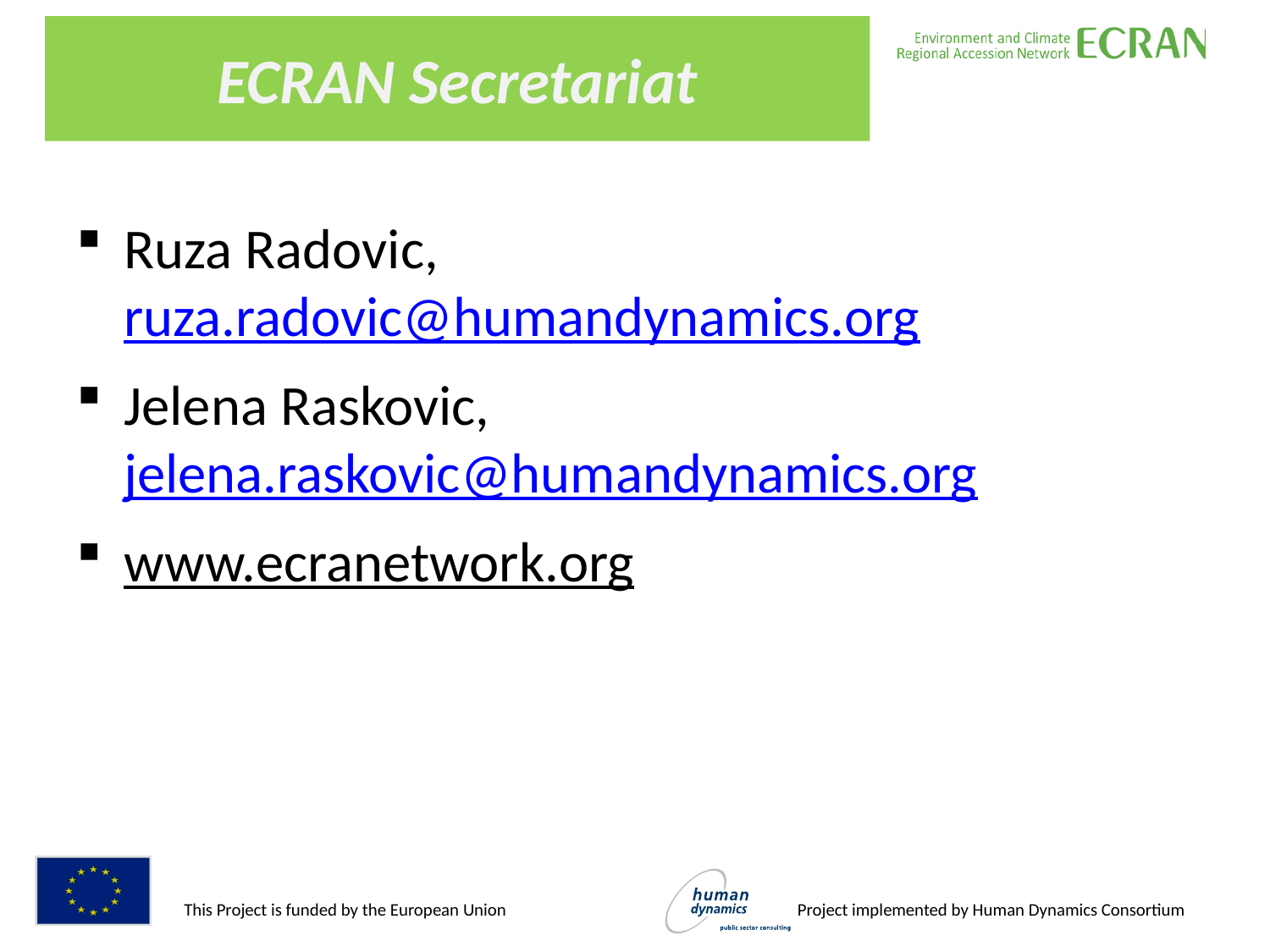

# ECRAN Secretariat
Ruza Radovic, ruza.radovic@humandynamics.org
Jelena Raskovic, jelena.raskovic@humandynamics.org
www.ecranetwork.org